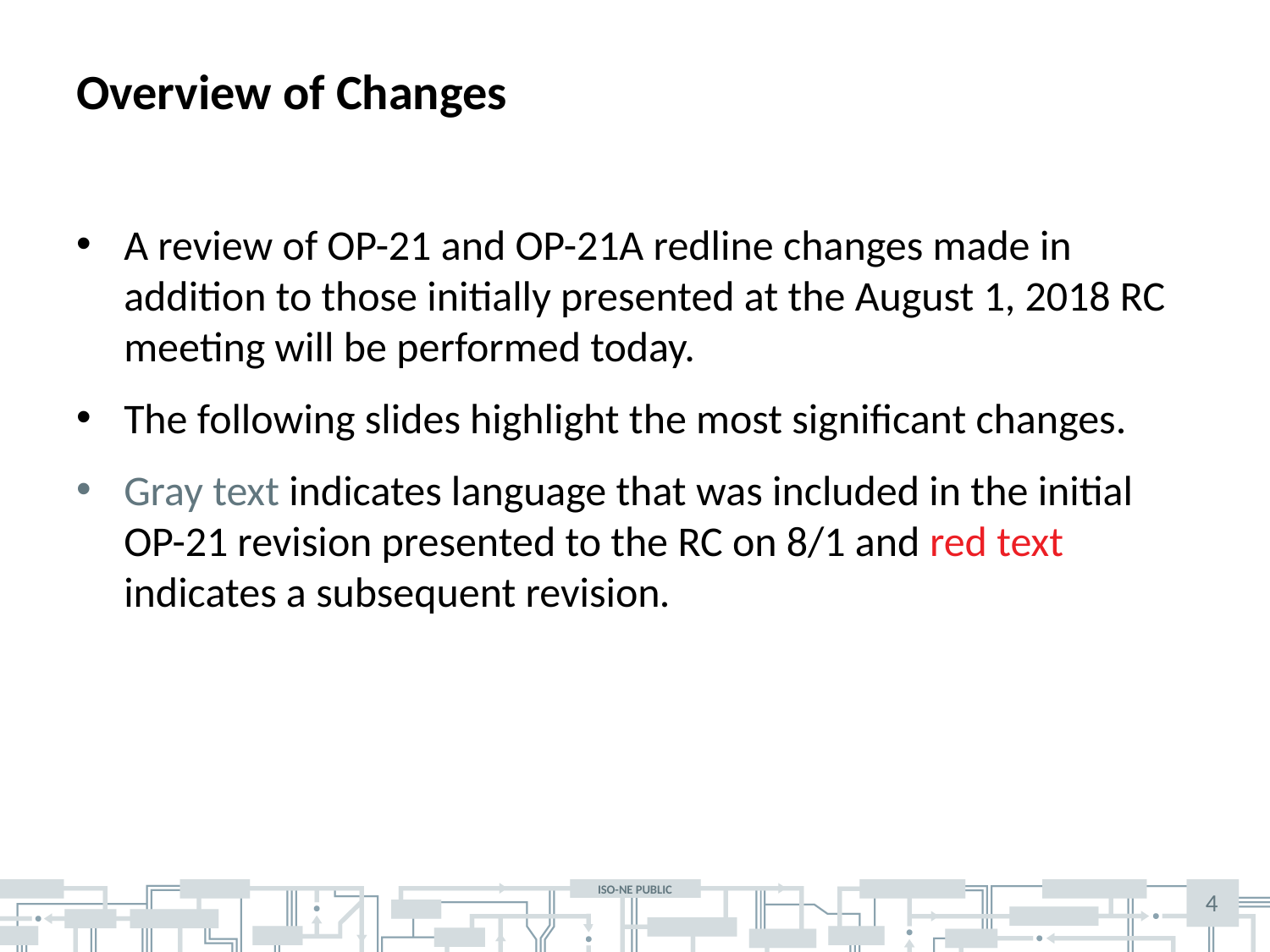

# Overview of Changes
A review of OP-21 and OP-21A redline changes made in addition to those initially presented at the August 1, 2018 RC meeting will be performed today.
The following slides highlight the most significant changes.
Gray text indicates language that was included in the initial OP-21 revision presented to the RC on 8/1 and red text indicates a subsequent revision.

4